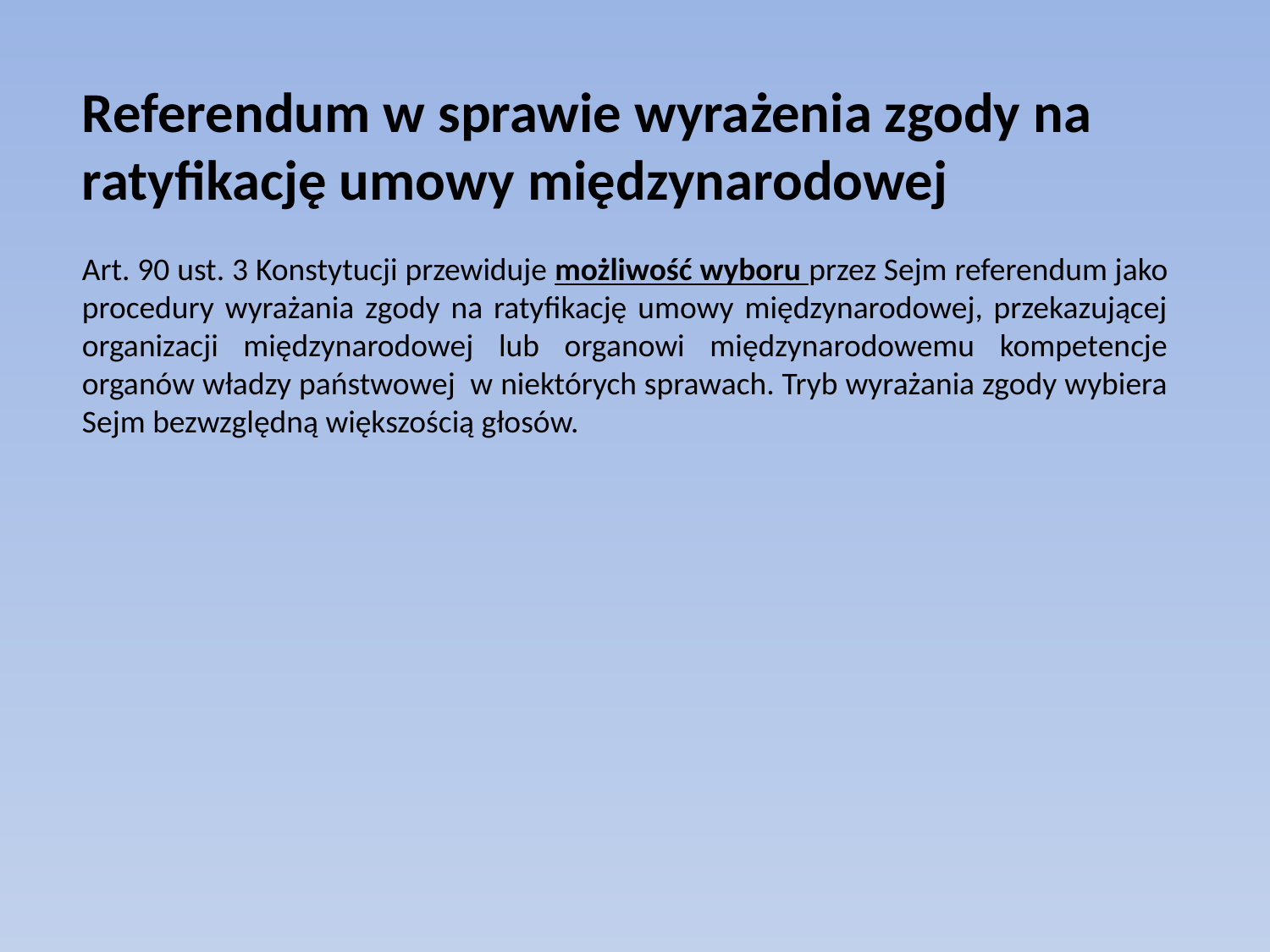

Referendum w sprawie wyrażenia zgody na ratyfikację umowy międzynarodowej

Art. 90 ust. 3 Konstytucji przewiduje możliwość wyboru przez Sejm referendum jako procedury wyrażania zgody na ratyfikację umowy międzynarodowej, przekazującej organizacji międzynarodowej lub organowi międzynarodowemu kompetencje organów władzy państwowej  w niektórych sprawach. Tryb wyrażania zgody wybiera Sejm bezwzględną większością głosów.